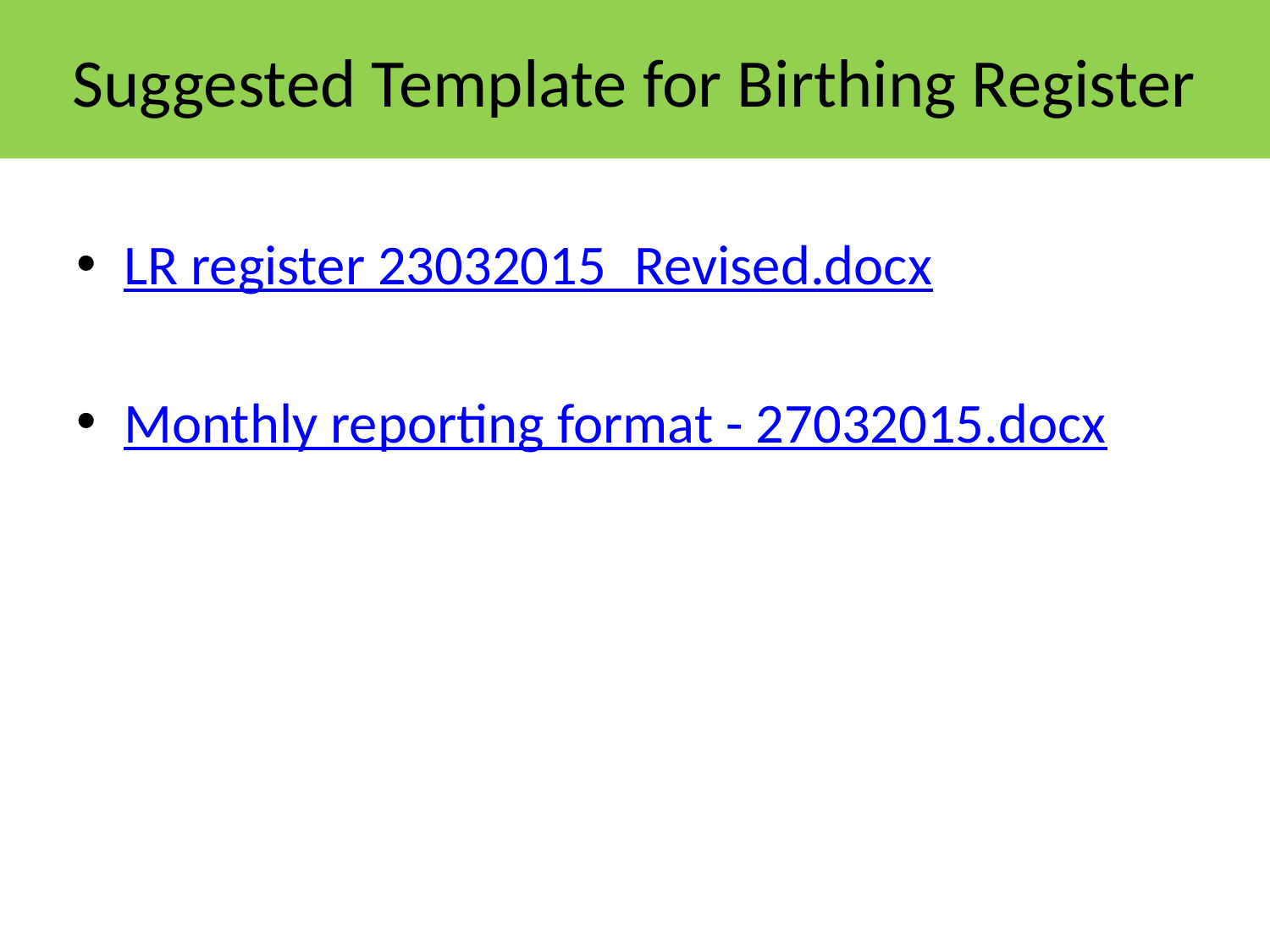

# Suggested Template for Birthing Register
LR register 23032015_Revised.docx

Monthly reporting format - 27032015.docx